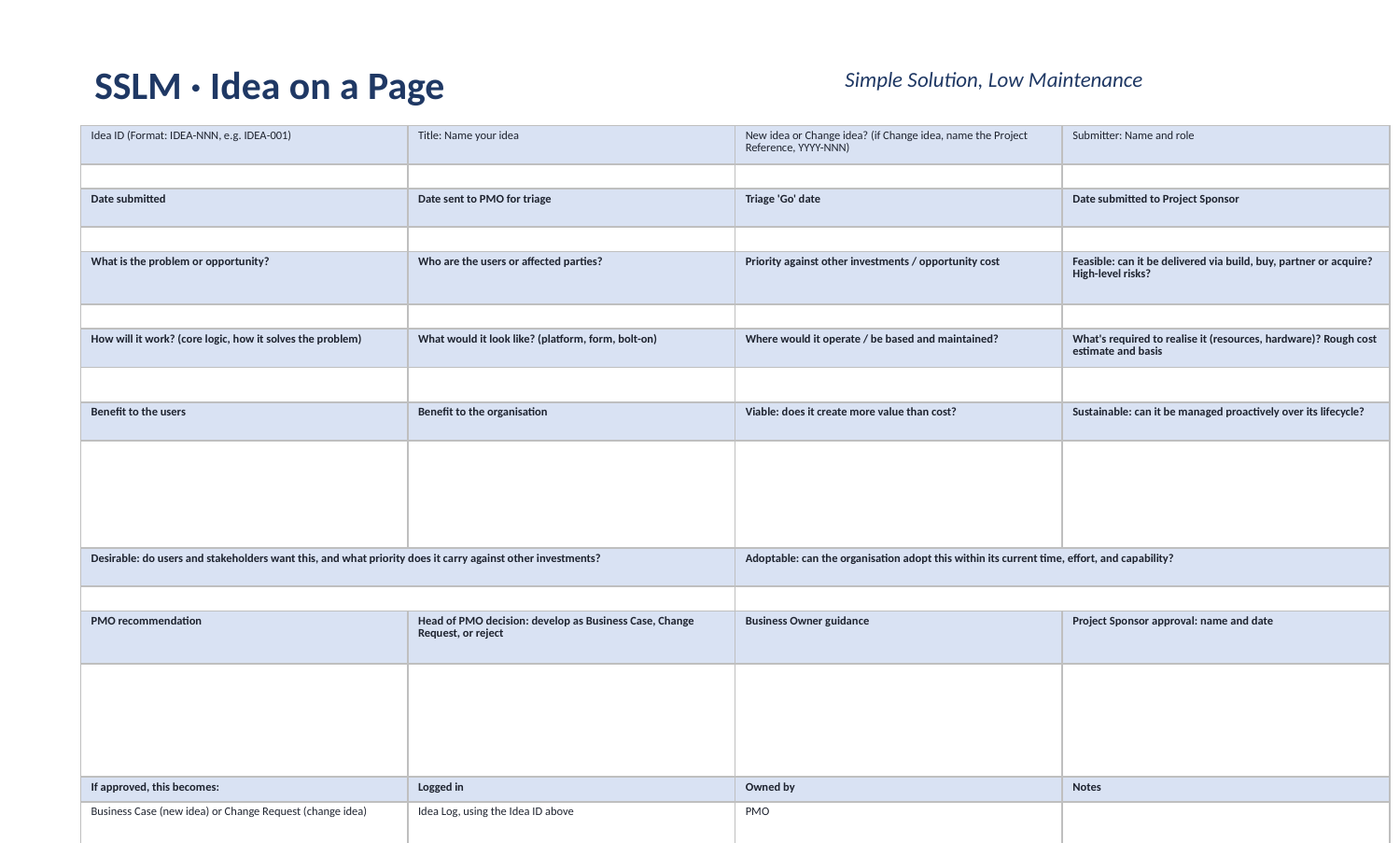

SSLM · Idea on a Page
Simple Solution, Low Maintenance
| Idea ID (Format: IDEA-NNN, e.g. IDEA-001) | Title: Name your idea | New idea or Change idea? (if Change idea, name the Project Reference, YYYY-NNN) | Submitter: Name and role |
| --- | --- | --- | --- |
|  |  |  |  |
| Date submitted | Date sent to PMO for triage | Triage 'Go' date | Date submitted to Project Sponsor |
|  |  |  |  |
| What is the problem or opportunity? | Who are the users or affected parties? | Priority against other investments / opportunity cost | Feasible: can it be delivered via build, buy, partner or acquire? High-level risks? |
|  |  |  |  |
| How will it work? (core logic, how it solves the problem) | What would it look like? (platform, form, bolt-on) | Where would it operate / be based and maintained? | What's required to realise it (resources, hardware)? Rough cost estimate and basis |
|  |  |  |  |
| Benefit to the users | Benefit to the organisation | Viable: does it create more value than cost? | Sustainable: can it be managed proactively over its lifecycle? |
|  |  |  |  |
| Desirable: do users and stakeholders want this, and what priority does it carry against other investments? |  | Adoptable: can the organisation adopt this within its current time, effort, and capability? |  |
|  |  |  |  |
| PMO recommendation | Head of PMO decision: develop as Business Case, Change Request, or reject | Business Owner guidance | Project Sponsor approval: name and date |
|  |  |  |  |
| If approved, this becomes: | Logged in | Owned by | Notes |
| Business Case (new idea) or Change Request (change idea) | Idea Log, using the Idea ID above | PMO |  |